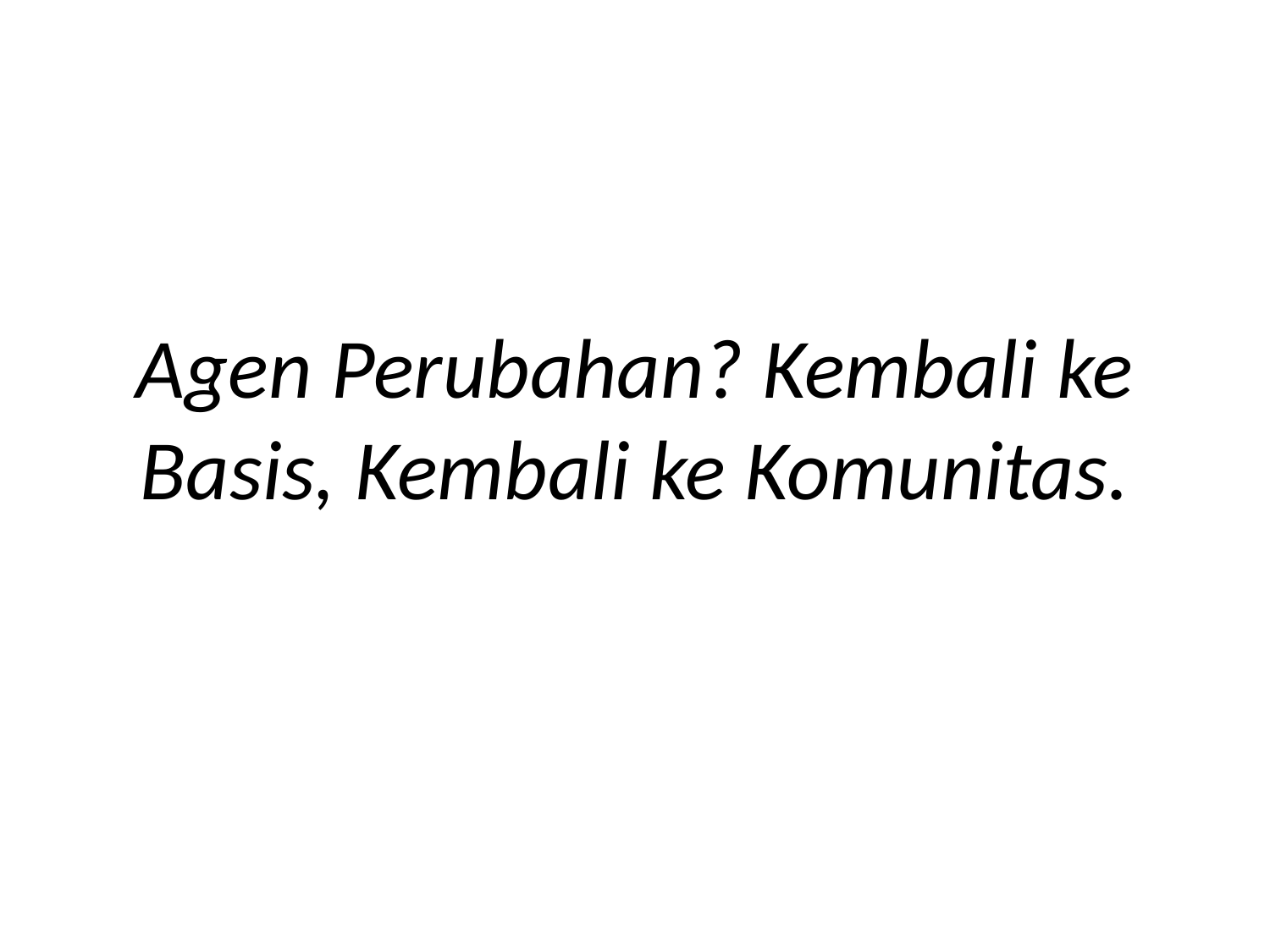

#

Agen Perubahan? Kembali ke Basis, Kembali ke Komunitas.